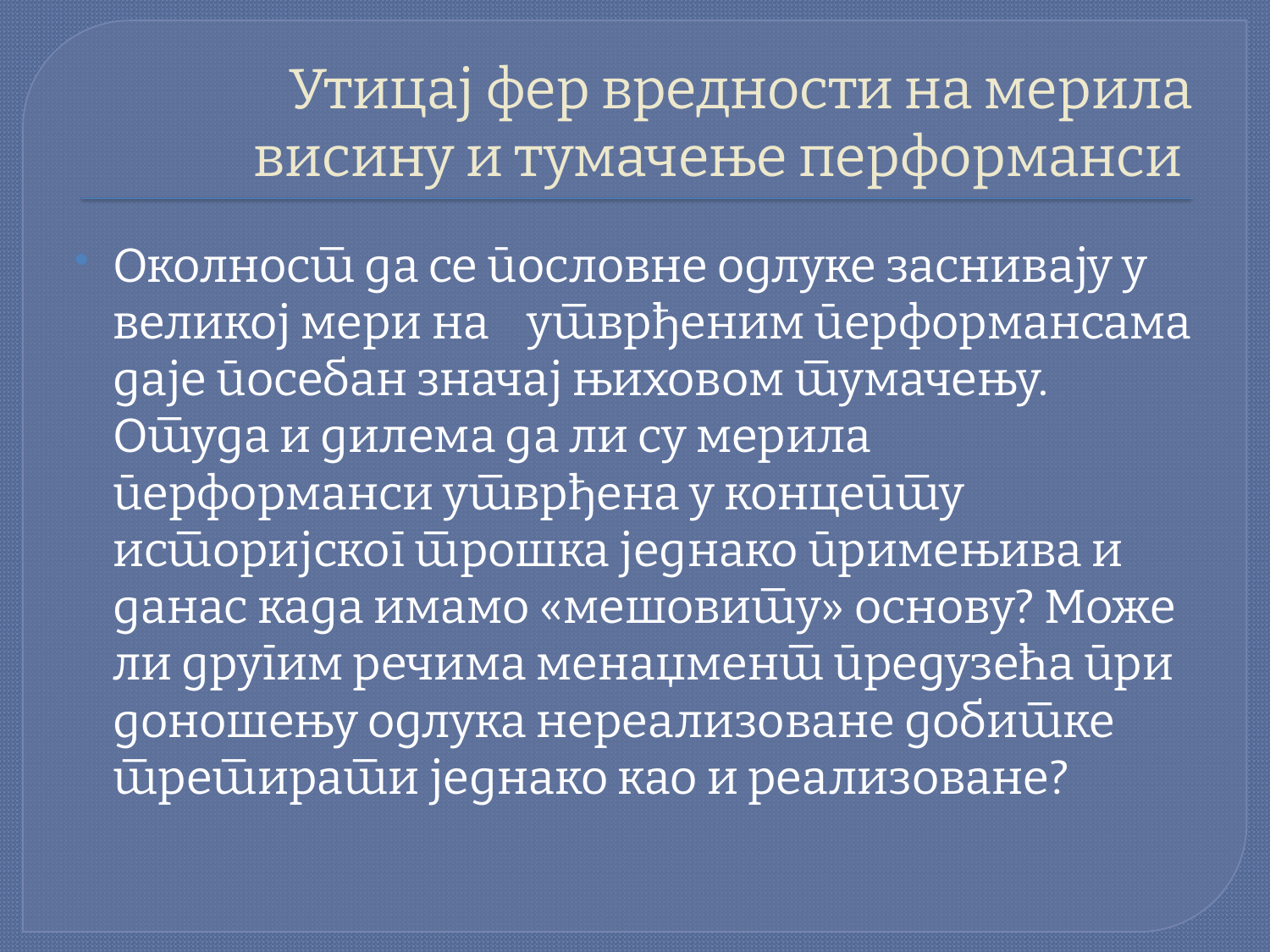

# Утицај фер вредности на мерила висину и тумачење перформанси
Околност да се пословне одлуке заснивају у великој мери на    утврђеним перформансама даје посебан значај њиховом тумачењу. Отуда и дилема да ли су мерила перформанси утврђена у концепту историјског трошка једнако примењива и данас када имамо «мешовиту» основу? Може ли другим речима менаџмент предузећа при доношењу одлука нереализоване добитке третирати једнако као и реализоване?